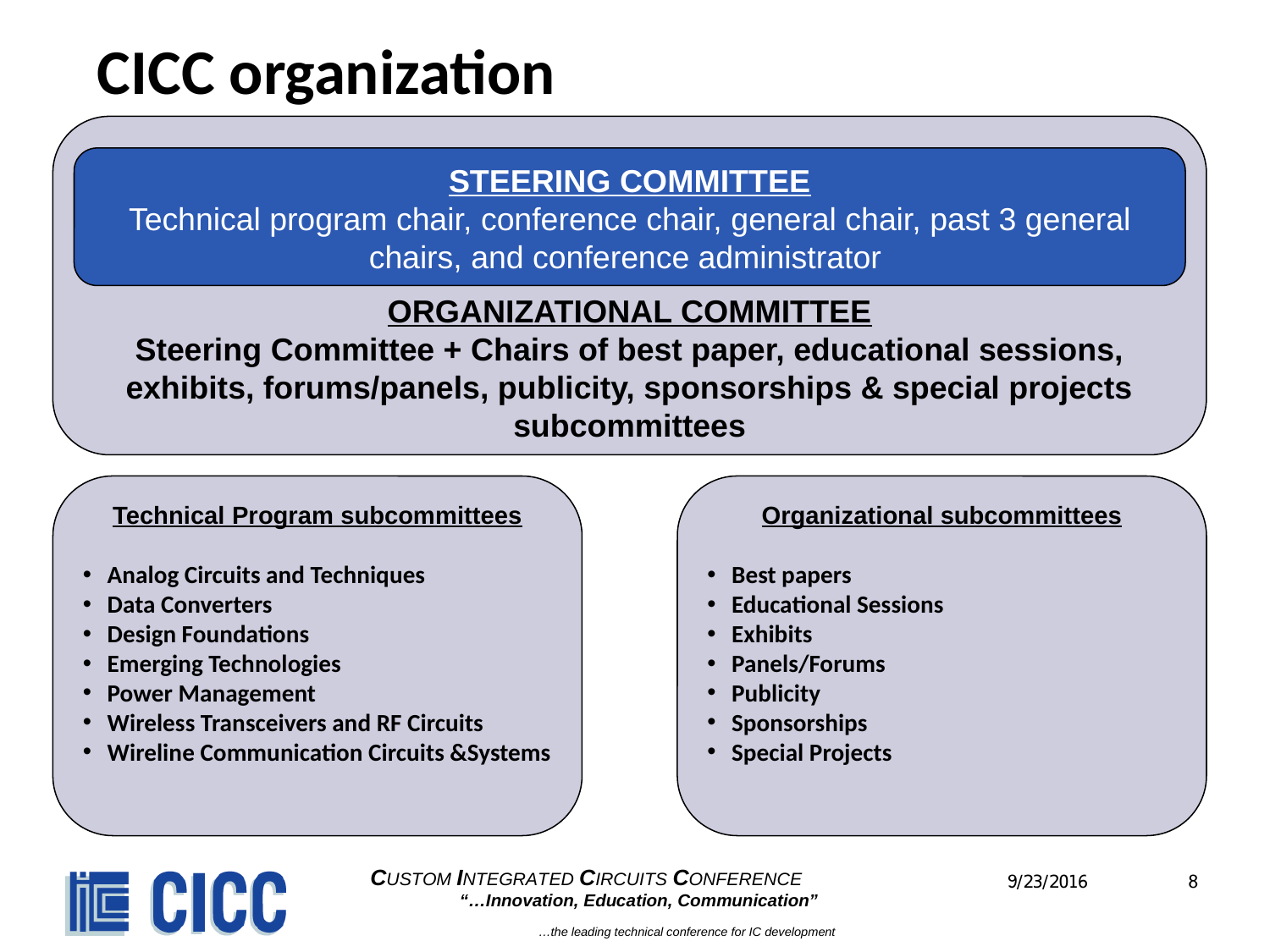

# CICC organization

ORGANIZATIONAL COMMITTEE
Steering Committee + Chairs of best paper, educational sessions, exhibits, forums/panels, publicity, sponsorships & special projects subcommittees
STEERING COMMITTEE
Technical program chair, conference chair, general chair, past 3 general chairs, and conference administrator

Technical Program subcommittees

Analog Circuits and Techniques
Data Converters
Design Foundations
Emerging Technologies
Power Management
Wireless Transceivers and RF Circuits
Wireline Communication Circuits &Systems
Organizational subcommittees

Best papers
Educational Sessions
Exhibits
Panels/Forums
Publicity
Sponsorships
Special Projects